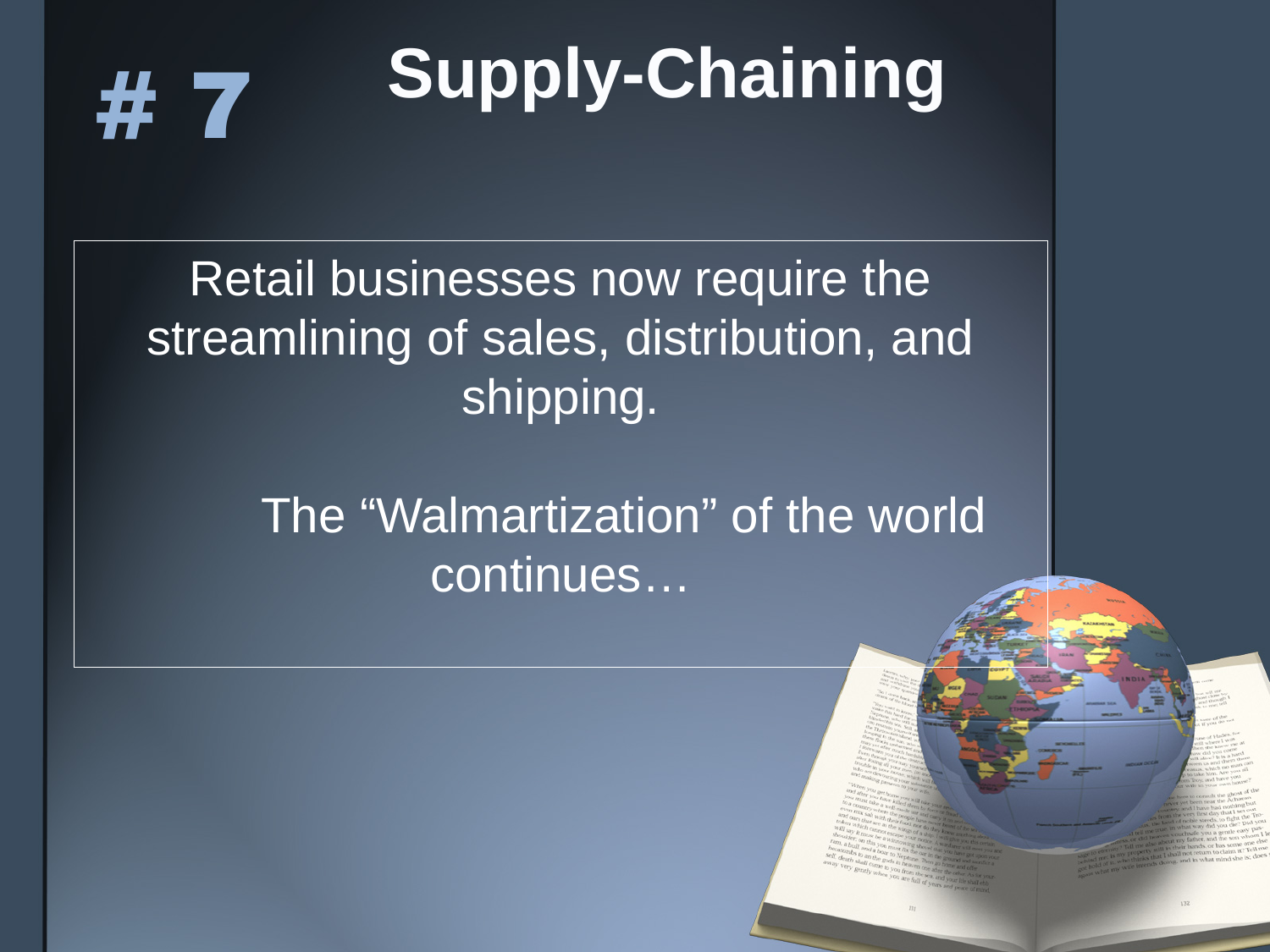

# # 7
Supply-Chaining
Retail businesses now require the streamlining of sales, distribution, and shipping.

	The “Walmartization” of the world continues…